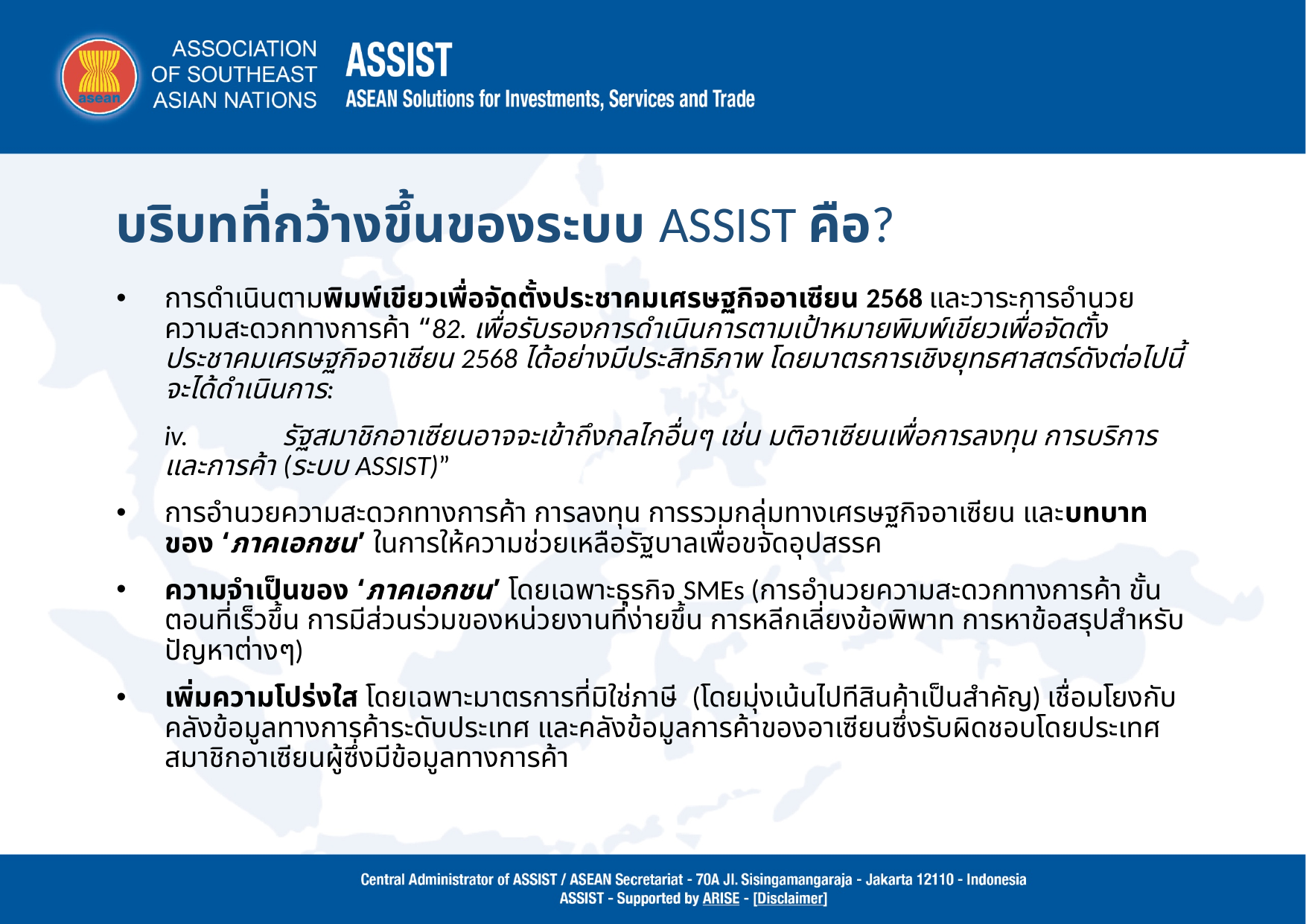

# บริบทที่กว้างขึ้นของระบบ ASSIST คือ?
การดำเนินตามพิมพ์เขียวเพื่อจัดตั้งประชาคมเศรษฐกิจอาเซียน 2568 และวาระการอำนวยความสะดวกทางการค้า “82. เพื่อรับรองการดำเนินการตามเป้าหมายพิมพ์เขียวเพื่อจัดตั้งประชาคมเศรษฐกิจอาเซียน 2568 ได้อย่างมีประสิทธิภาพ โดยมาตรการเชิงยุทธศาสตร์ดังต่อไปนี้จะได้ดำเนินการ:
iv. 	 รัฐสมาชิกอาเซียนอาจจะเข้าถึงกลไกอื่นๆ เช่น มติอาเซียนเพื่อการลงทุน การบริการและการค้า (ระบบ ASSIST)”
การอำนวยความสะดวกทางการค้า การลงทุน การรวมกลุ่มทางเศรษฐกิจอาเซียน และบทบาทของ ‘ภาคเอกชน’ ในการให้ความช่วยเหลือรัฐบาลเพื่อขจัดอุปสรรค
ความจำเป็นของ ‘ภาคเอกชน’ โดยเฉพาะธุรกิจ SMEs (การอำนวยความสะดวกทางการค้า ขั้นตอนที่เร็วขึ้น การมีส่วนร่วมของหน่วยงานที่ง่ายขึ้น การหลีกเลี่ยงข้อพิพาท การหาข้อสรุปสำหรับปัญหาต่างๆ)
เพิ่มความโปร่งใส โดยเฉพาะมาตรการที่มิใช่ภาษี  (โดยมุ่งเน้นไปทีสินค้าเป็นสำคัญ) เชื่อมโยงกับคลังข้อมูลทางการค้าระดับประเทศ และคลังข้อมูลการค้าของอาเซียนซึ่งรับผิดชอบโดยประเทศสมาชิกอาเซียนผู้ซึ่งมีข้อมูลทางการค้า